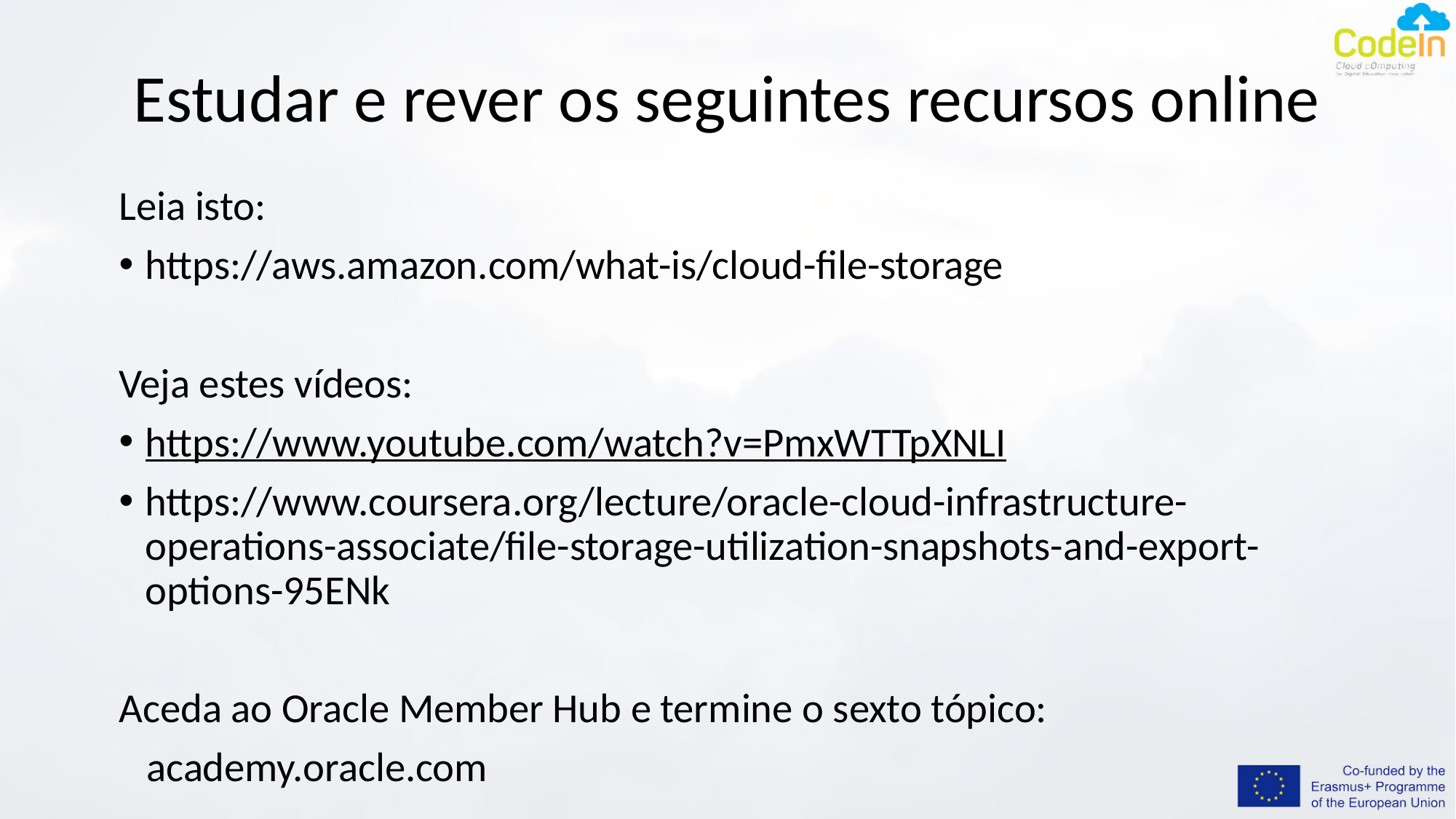

# Estudar e rever os seguintes recursos online
Leia isto:
https://aws.amazon.com/what-is/cloud-file-storage

Veja estes vídeos:
https://www.youtube.com/watch?v=PmxWTTpXNLI
https://www.coursera.org/lecture/oracle-cloud-infrastructure-operations-associate/file-storage-utilization-snapshots-and-export-options-95ENk

Aceda ao Oracle Member Hub e termine o sexto tópico:
   academy.oracle.com